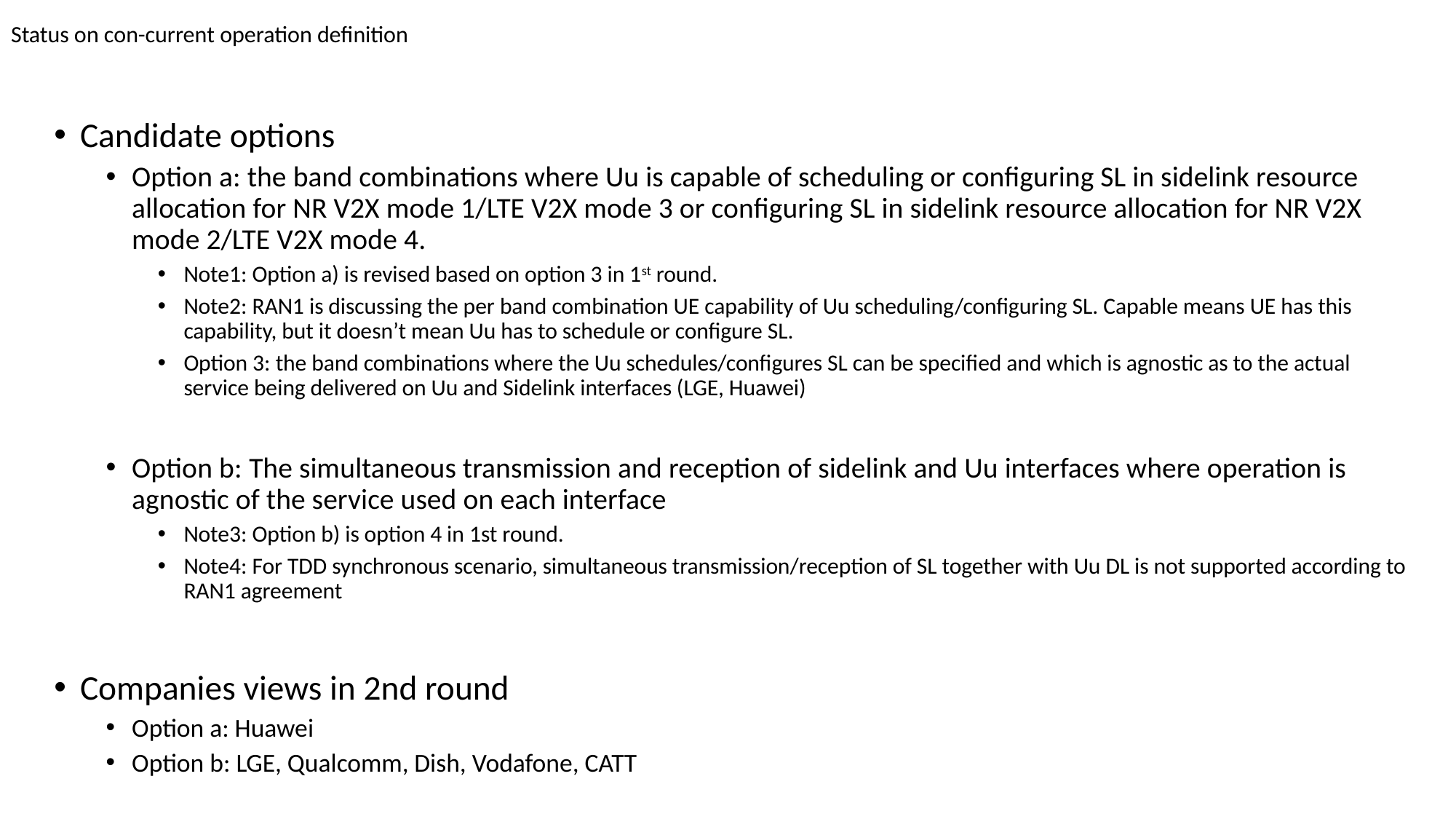

# Status on con-current operation definition
Candidate options
Option a: the band combinations where Uu is capable of scheduling or configuring SL in sidelink resource allocation for NR V2X mode 1/LTE V2X mode 3 or configuring SL in sidelink resource allocation for NR V2X mode 2/LTE V2X mode 4.
Note1: Option a) is revised based on option 3 in 1st round.
Note2: RAN1 is discussing the per band combination UE capability of Uu scheduling/configuring SL. Capable means UE has this capability, but it doesn’t mean Uu has to schedule or configure SL.
Option 3: the band combinations where the Uu schedules/configures SL can be specified and which is agnostic as to the actual service being delivered on Uu and Sidelink interfaces (LGE, Huawei)

Option b: The simultaneous transmission and reception of sidelink and Uu interfaces where operation is agnostic of the service used on each interface
Note3: Option b) is option 4 in 1st round.
Note4: For TDD synchronous scenario, simultaneous transmission/reception of SL together with Uu DL is not supported according to RAN1 agreement

Companies views in 2nd round
Option a: Huawei
Option b: LGE, Qualcomm, Dish, Vodafone, CATT